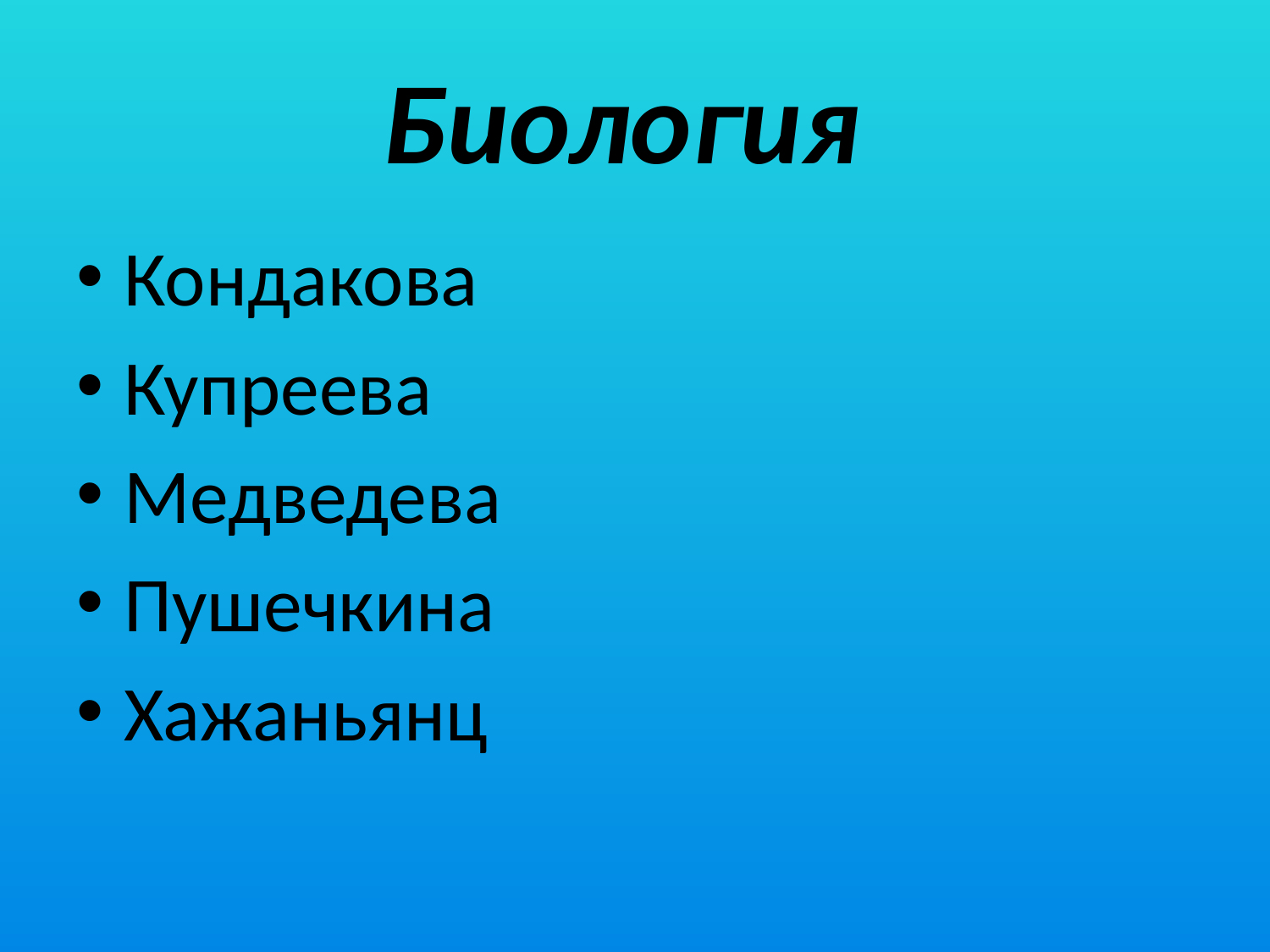

# Биология
Кондакова
Купреева
Медведева
Пушечкина
Хажаньянц